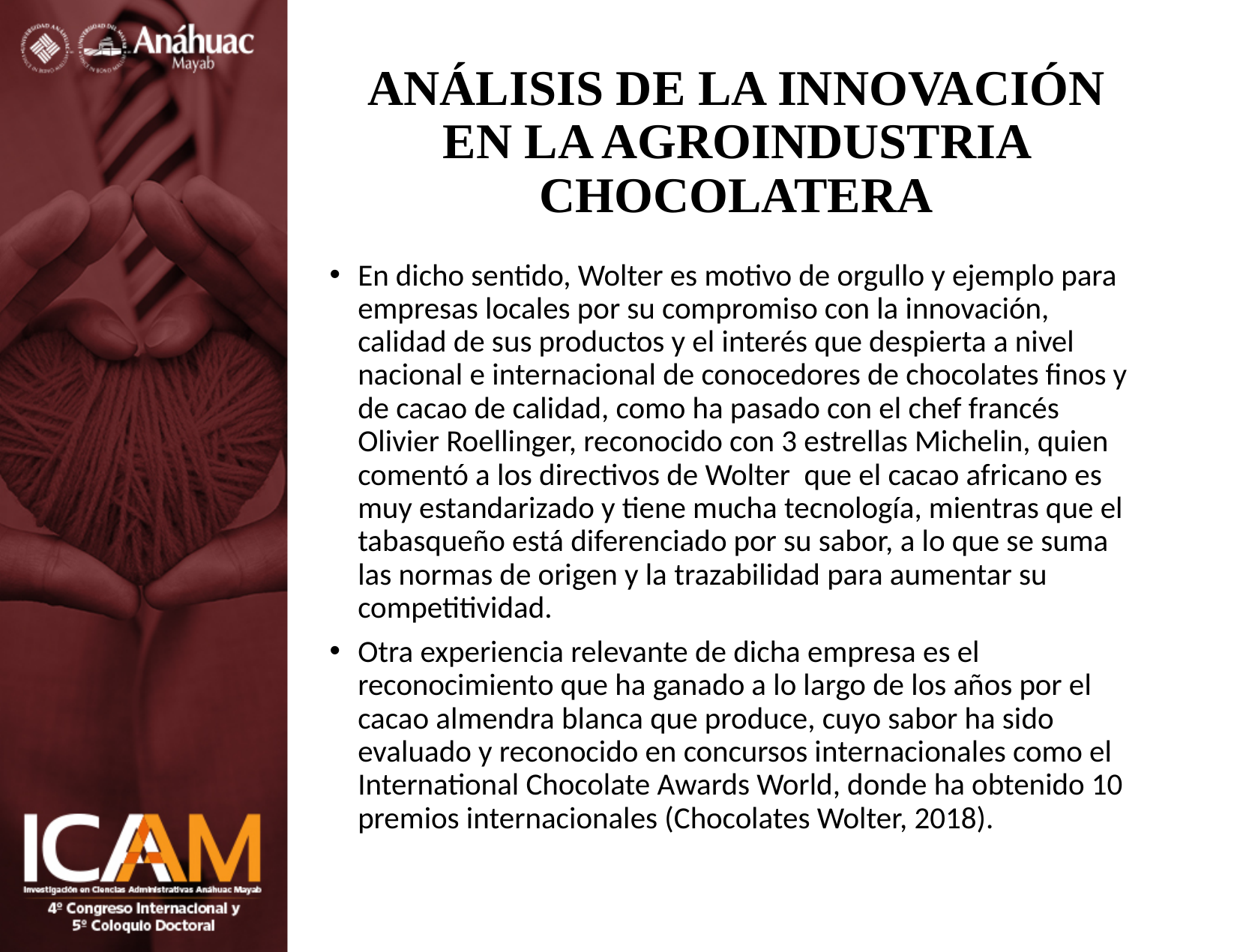

# ANÁLISIS DE LA INNOVACIÓN EN LA AGROINDUSTRIA CHOCOLATERA
En dicho sentido, Wolter es motivo de orgullo y ejemplo para empresas locales por su compromiso con la innovación, calidad de sus productos y el interés que despierta a nivel nacional e internacional de conocedores de chocolates finos y de cacao de calidad, como ha pasado con el chef francés Olivier Roellinger, reconocido con 3 estrellas Michelin, quien comentó a los directivos de Wolter  que el cacao africano es muy estandarizado y tiene mucha tecnología, mientras que el tabasqueño está diferenciado por su sabor, a lo que se suma las normas de origen y la trazabilidad para aumentar su competitividad.
Otra experiencia relevante de dicha empresa es el reconocimiento que ha ganado a lo largo de los años por el cacao almendra blanca que produce, cuyo sabor ha sido evaluado y reconocido en concursos internacionales como el International Chocolate Awards World, donde ha obtenido 10 premios internacionales (Chocolates Wolter, 2018).